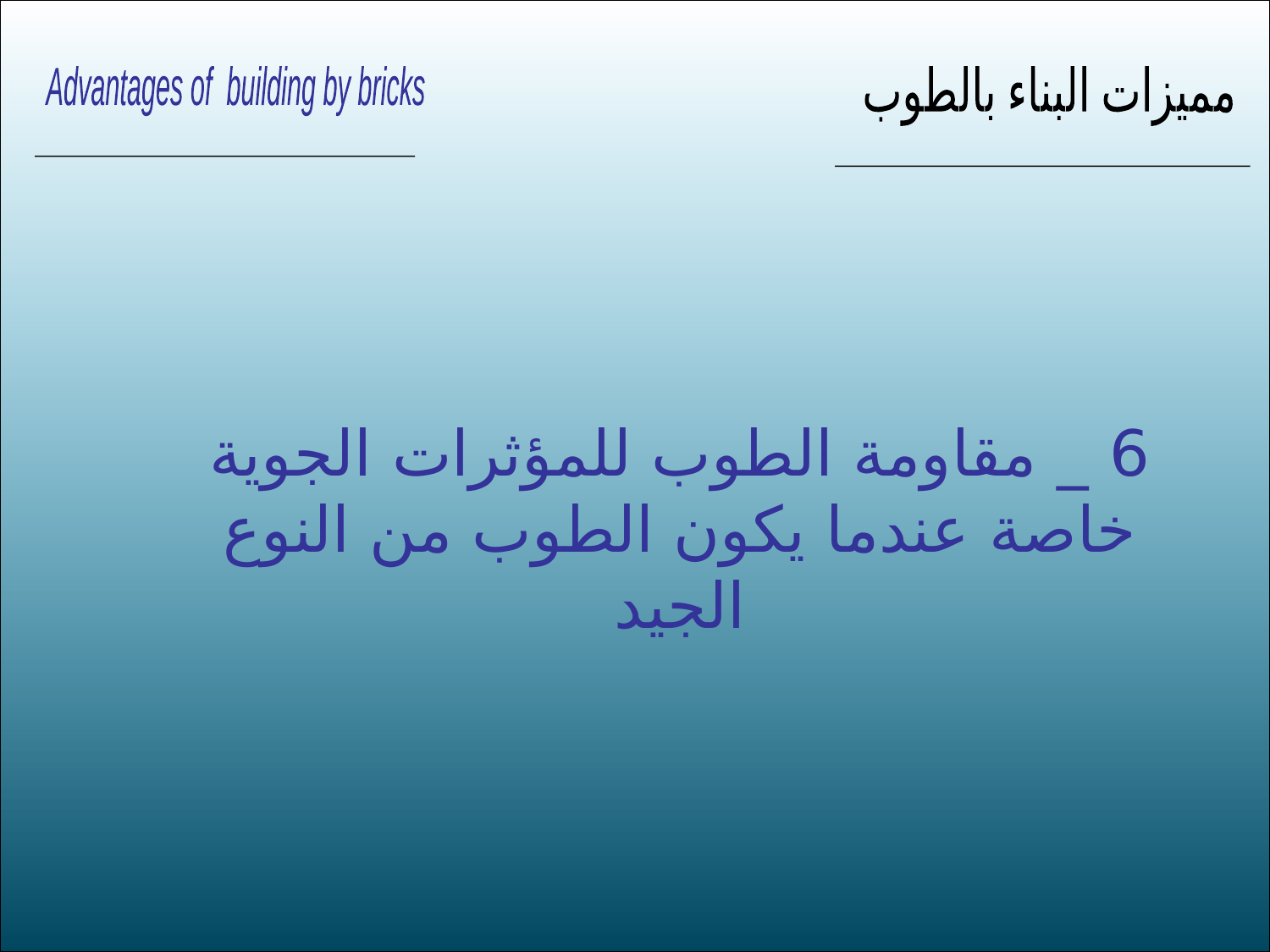

Advantages of  building by bricks
مميزات البناء بالطوب

6 _ مقاومة الطوب للمؤثرات الجوية خاصة عندما يكون الطوب من النوع الجيد